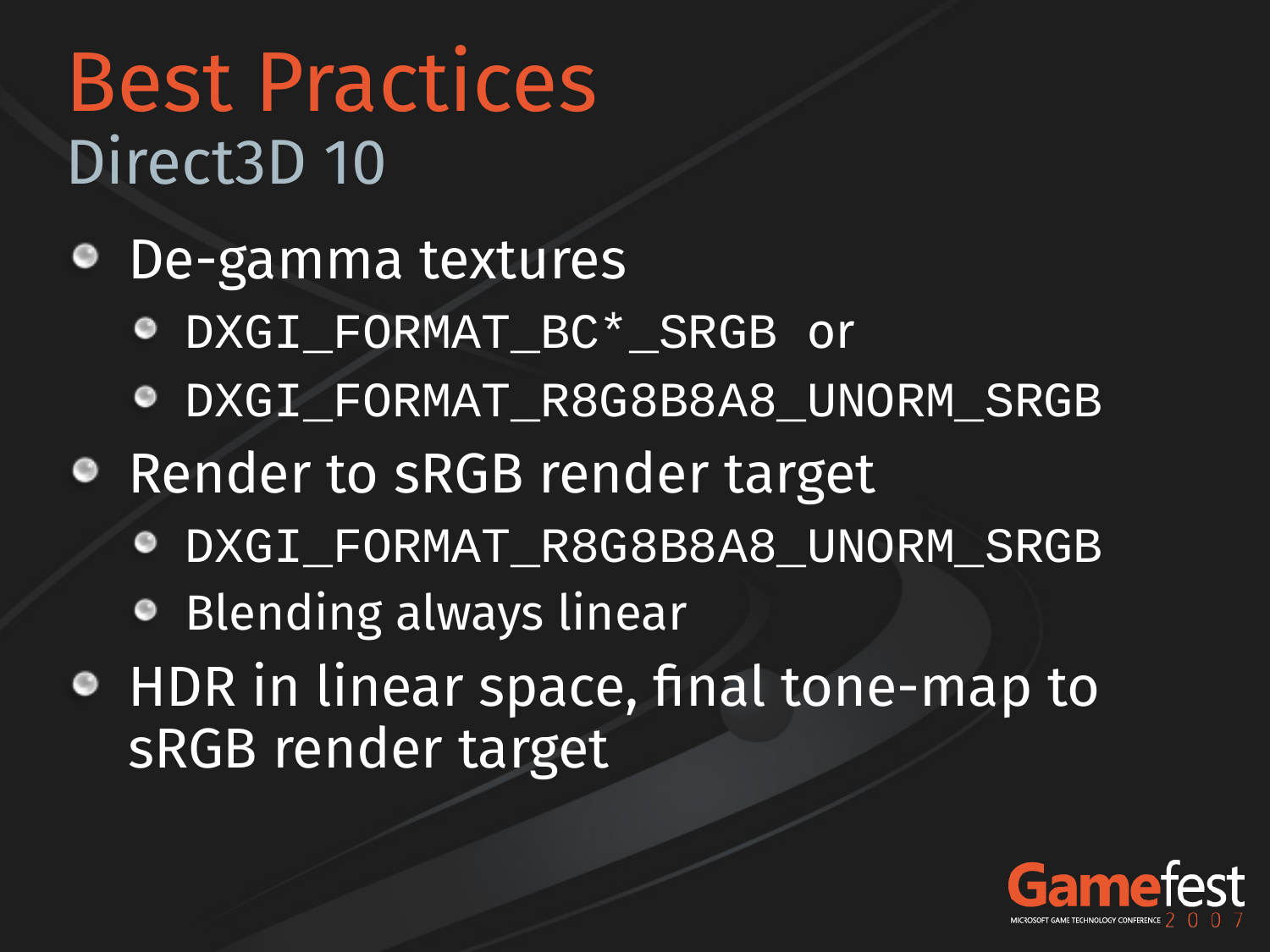

Standard Slide with subtitle
# Best Practices Direct3D 10
De-gamma textures
DXGI_FORMAT_BC*_SRGB or
DXGI_FORMAT_R8G8B8A8_UNORM_SRGB
Render to sRGB render target
DXGI_FORMAT_R8G8B8A8_UNORM_SRGB
Blending always linear
HDR in linear space, final tone-map to sRGB render target